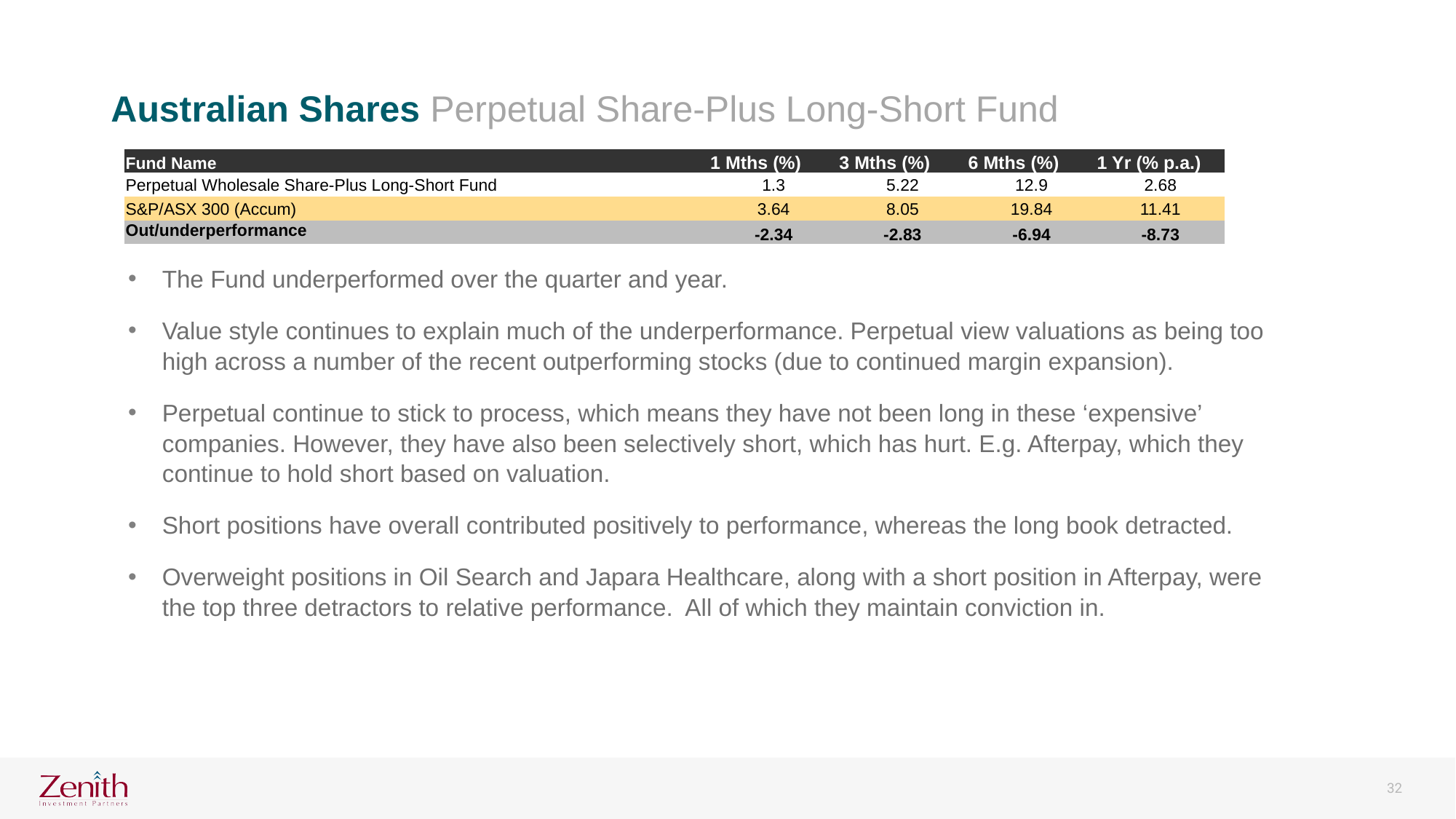

Australian Shares Perpetual Share-Plus Long-Short Fund

| Fund Name | 1 Mths (%) | 3 Mths (%) | 6 Mths (%) | 1 Yr (% p.a.) |
| --- | --- | --- | --- | --- |
| Perpetual Wholesale Share-Plus Long-Short Fund | 1.3 | 5.22 | 12.9 | 2.68 |
| S&P/ASX 300 (Accum) | 3.64 | 8.05 | 19.84 | 11.41 |
| Out/underperformance | -2.34 | -2.83 | -6.94 | -8.73 |
The Fund underperformed over the quarter and year.
Value style continues to explain much of the underperformance. Perpetual view valuations as being too high across a number of the recent outperforming stocks (due to continued margin expansion).
Perpetual continue to stick to process, which means they have not been long in these ‘expensive’ companies. However, they have also been selectively short, which has hurt. E.g. Afterpay, which they continue to hold short based on valuation.
Short positions have overall contributed positively to performance, whereas the long book detracted.
Overweight positions in Oil Search and Japara Healthcare, along with a short position in Afterpay, were the top three detractors to relative performance.  All of which they maintain conviction in.